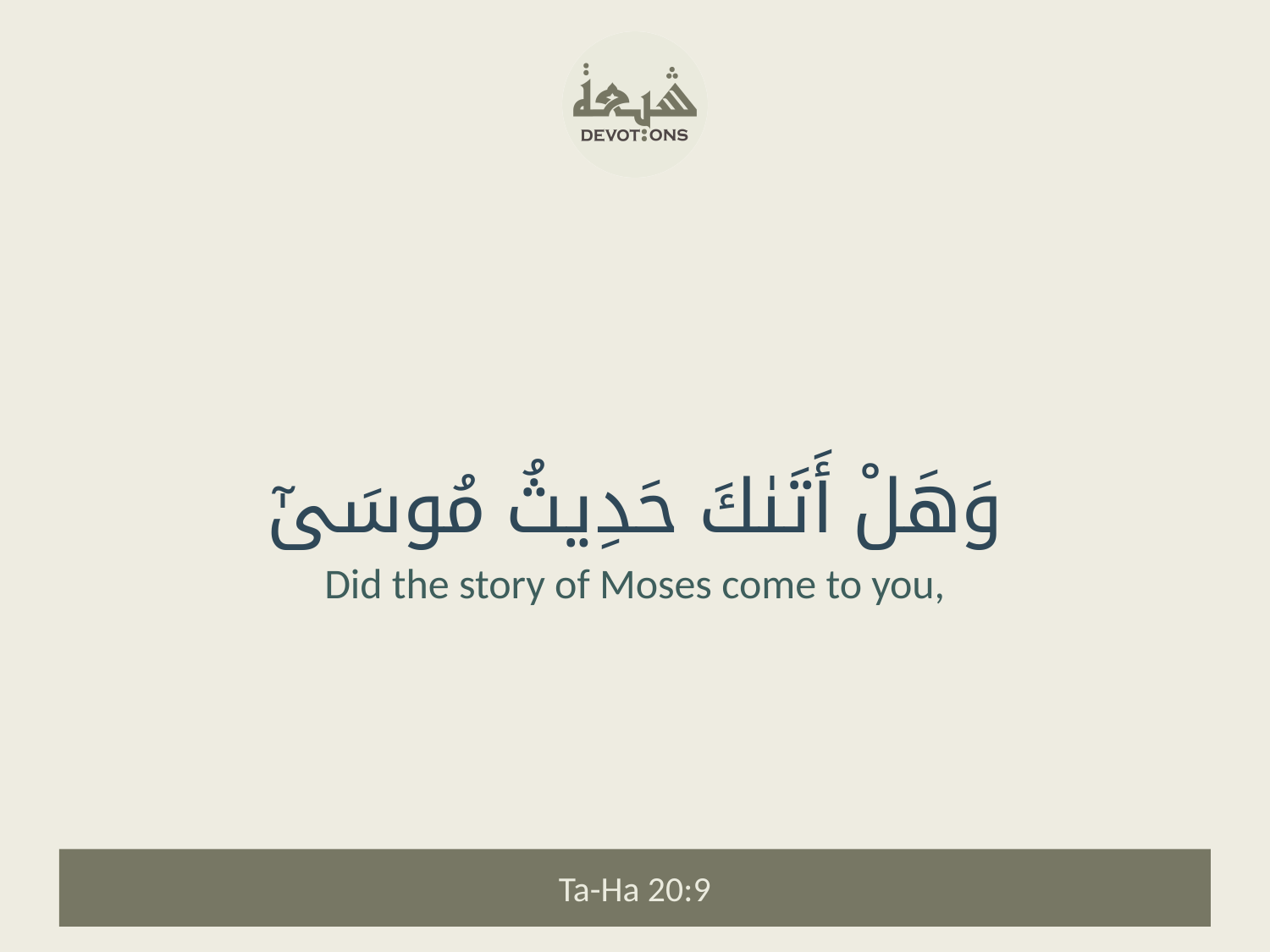

وَهَلْ أَتَىٰكَ حَدِيثُ مُوسَىٰٓ
Did the story of Moses come to you,
Ta-Ha 20:9